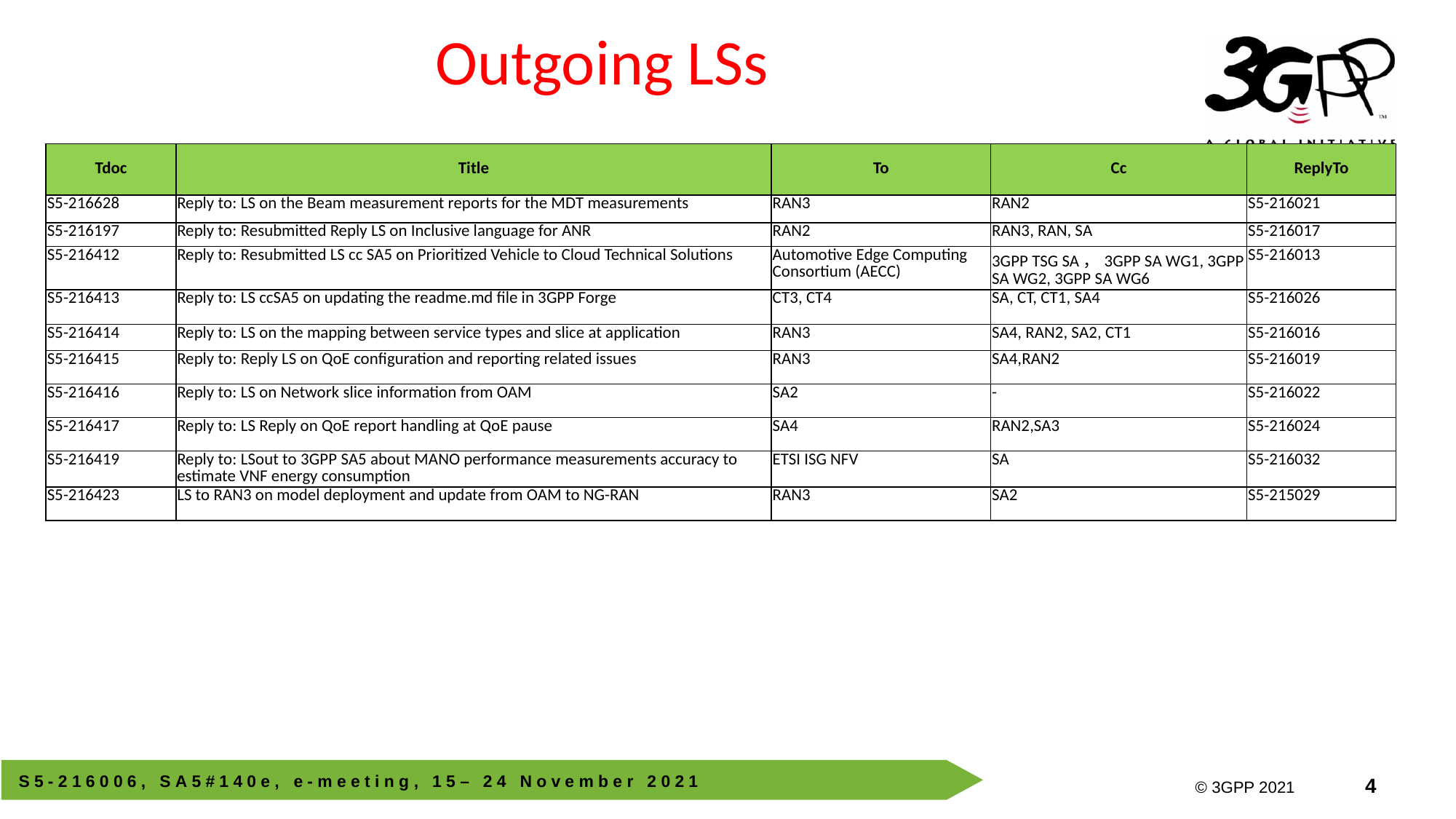

# Outgoing LSs
| Tdoc | Title | To | Cc | ReplyTo |
| --- | --- | --- | --- | --- |
| S5-216628 | Reply to: LS on the Beam measurement reports for the MDT measurements | RAN3 | RAN2 | S5-216021 |
| S5-216197 | Reply to: Resubmitted Reply LS on Inclusive language for ANR | RAN2 | RAN3, RAN, SA | S5-216017 |
| S5-216412 | Reply to: Resubmitted LS cc SA5 on Prioritized Vehicle to Cloud Technical Solutions | Automotive Edge Computing Consortium (AECC) | 3GPP TSG SA，3GPP SA WG1, 3GPP SA WG2, 3GPP SA WG6 | S5-216013 |
| S5-216413 | Reply to: LS ccSA5 on updating the readme.md file in 3GPP Forge | CT3, CT4 | SA, CT, CT1, SA4 | S5-216026 |
| S5-216414 | Reply to: LS on the mapping between service types and slice at application | RAN3 | SA4, RAN2, SA2, CT1 | S5-216016 |
| S5-216415 | Reply to: Reply LS on QoE configuration and reporting related issues | RAN3 | SA4,RAN2 | S5-216019 |
| S5-216416 | Reply to: LS on Network slice information from OAM | SA2 | - | S5-216022 |
| S5-216417 | Reply to: LS Reply on QoE report handling at QoE pause | SA4 | RAN2,SA3 | S5-216024 |
| S5-216419 | Reply to: LSout to 3GPP SA5 about MANO performance measurements accuracy to estimate VNF energy consumption | ETSI ISG NFV | SA | S5-216032 |
| S5-216423 | LS to RAN3 on model deployment and update from OAM to NG-RAN | RAN3 | SA2 | S5-215029 |